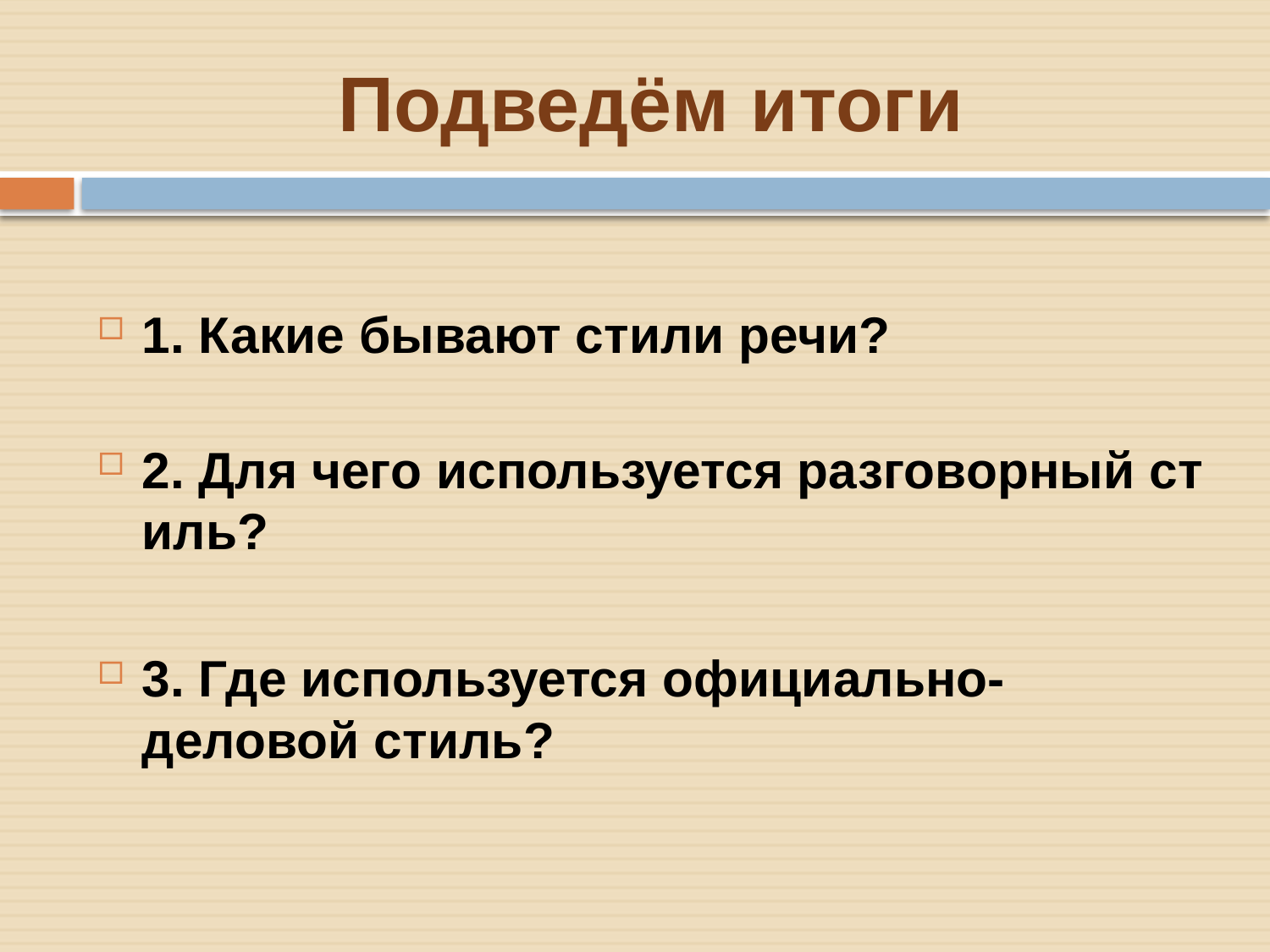

# Подведём итоги

1. Какие бывают стили речи?
2. Для чего используется разговорный стиль?

3. Где используется официально-деловой стиль?